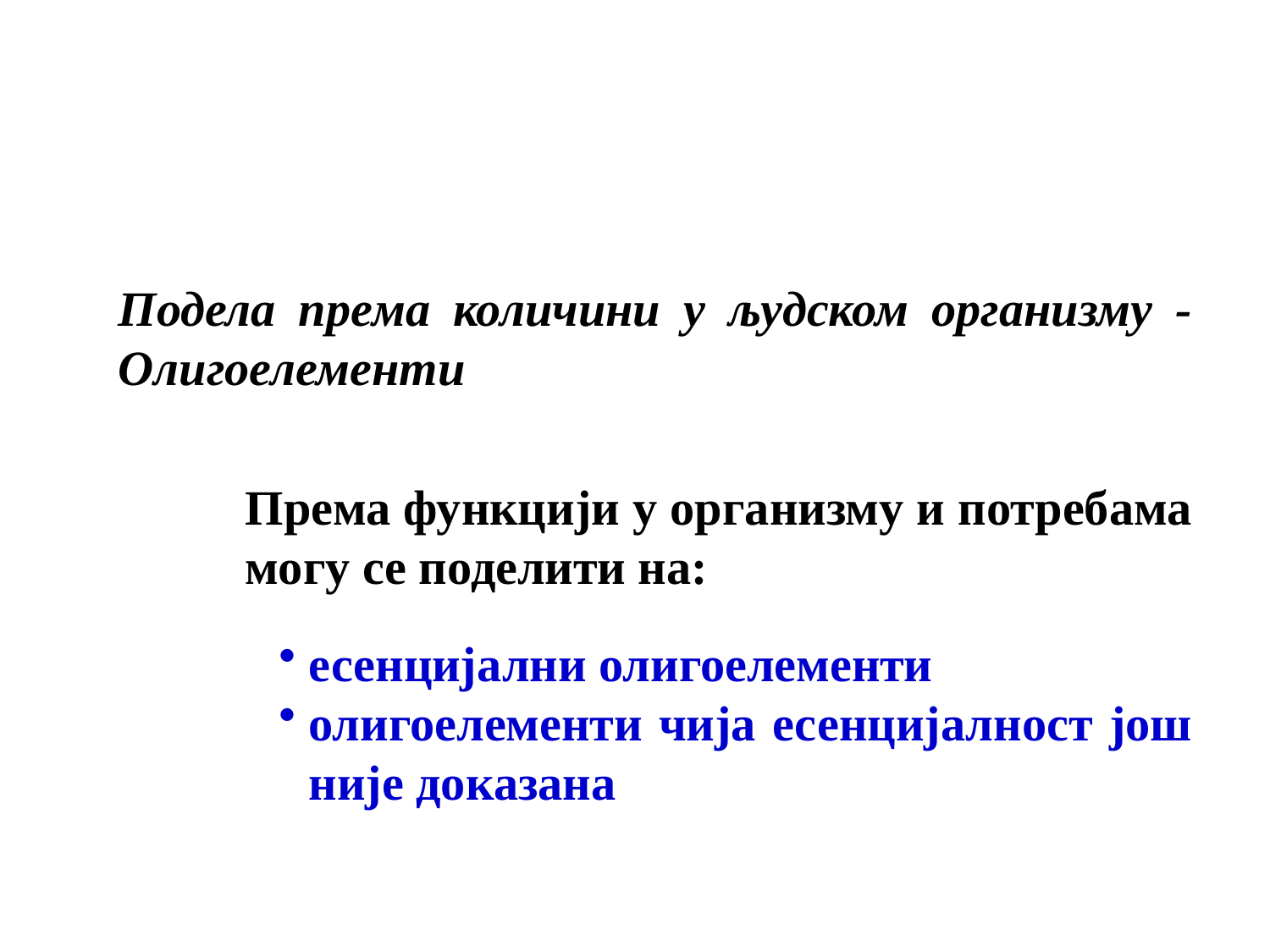

Подела према количини у људском организму - Олигоелементи

Према функцији у организму и потребама могу се поделити на:

есенцијални олигоелементи
олигоелементи чија есенцијалност још није доказана